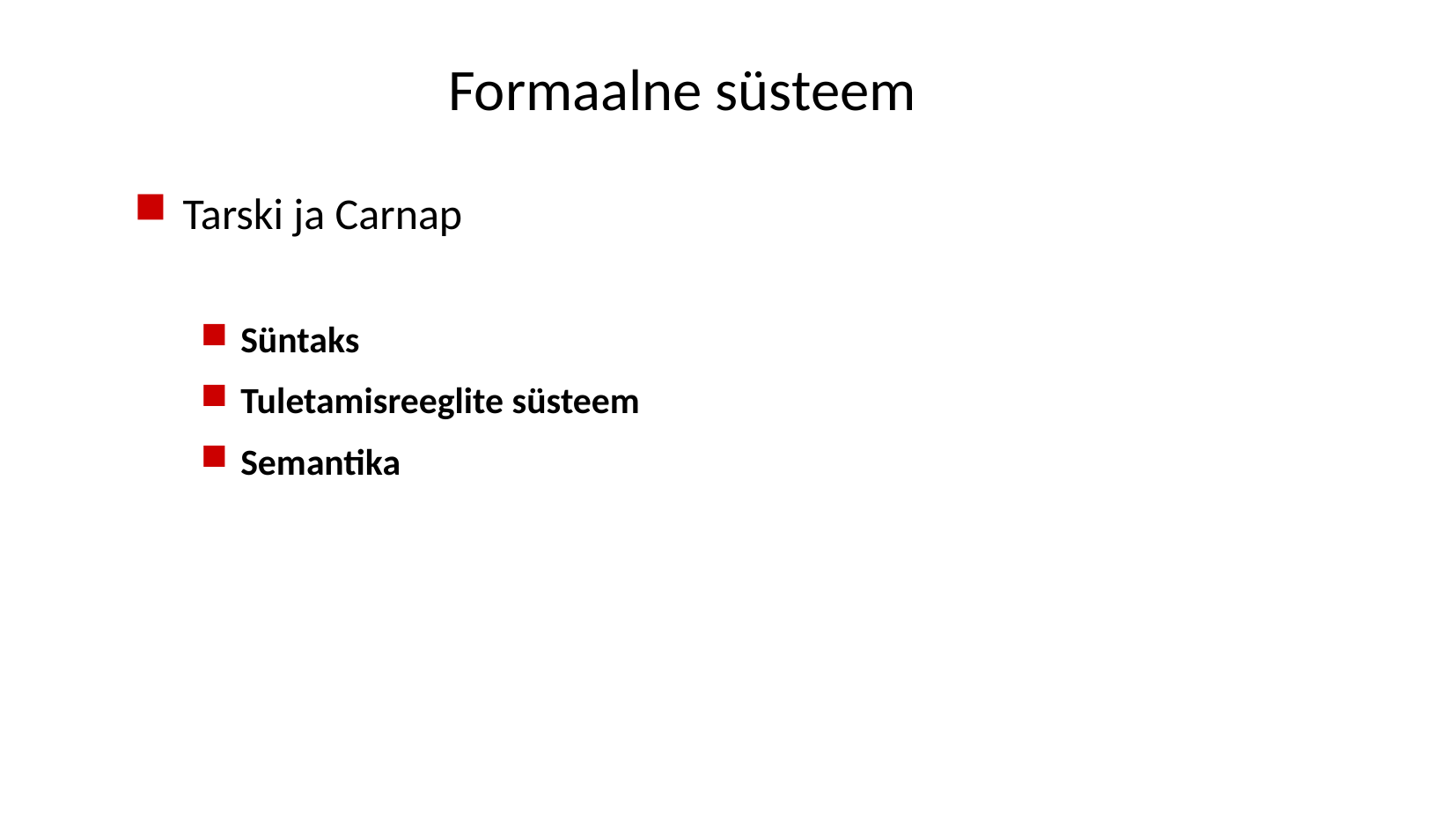

# Formaalne süsteem

Tarski ja Carnap

Süntaks
Tuletamisreeglite süsteem
Semantika